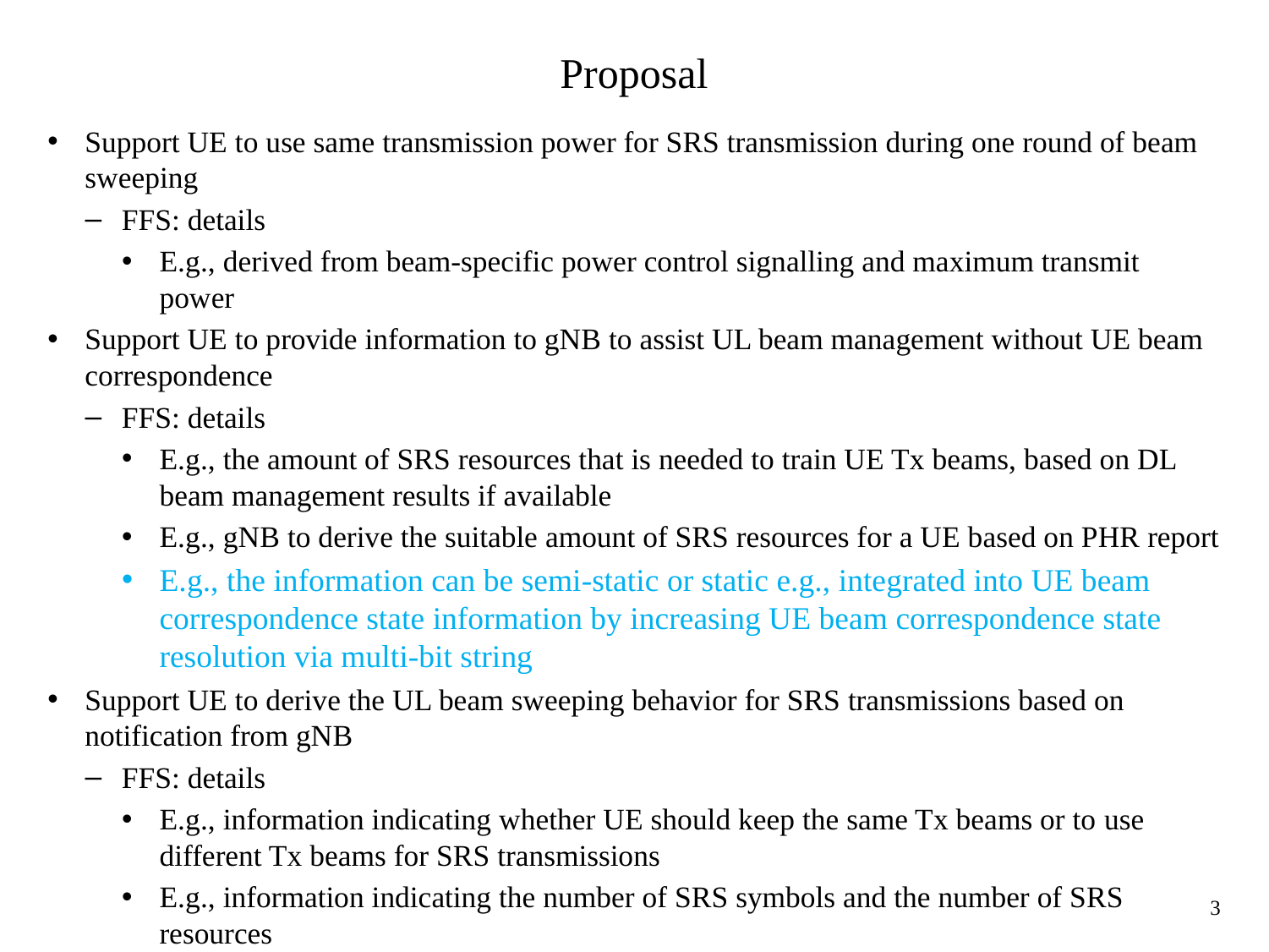

# Proposal
Support UE to use same transmission power for SRS transmission during one round of beam sweeping
FFS: details
E.g., derived from beam-specific power control signalling and maximum transmit power
Support UE to provide information to gNB to assist UL beam management without UE beam correspondence
FFS: details
E.g., the amount of SRS resources that is needed to train UE Tx beams, based on DL beam management results if available
E.g., gNB to derive the suitable amount of SRS resources for a UE based on PHR report
E.g., the information can be semi-static or static e.g., integrated into UE beam correspondence state information by increasing UE beam correspondence state resolution via multi-bit string
Support UE to derive the UL beam sweeping behavior for SRS transmissions based on notification from gNB
FFS: details
E.g., information indicating whether UE should keep the same Tx beams or to use different Tx beams for SRS transmissions
E.g., information indicating the number of SRS symbols and the number of SRS resources

3